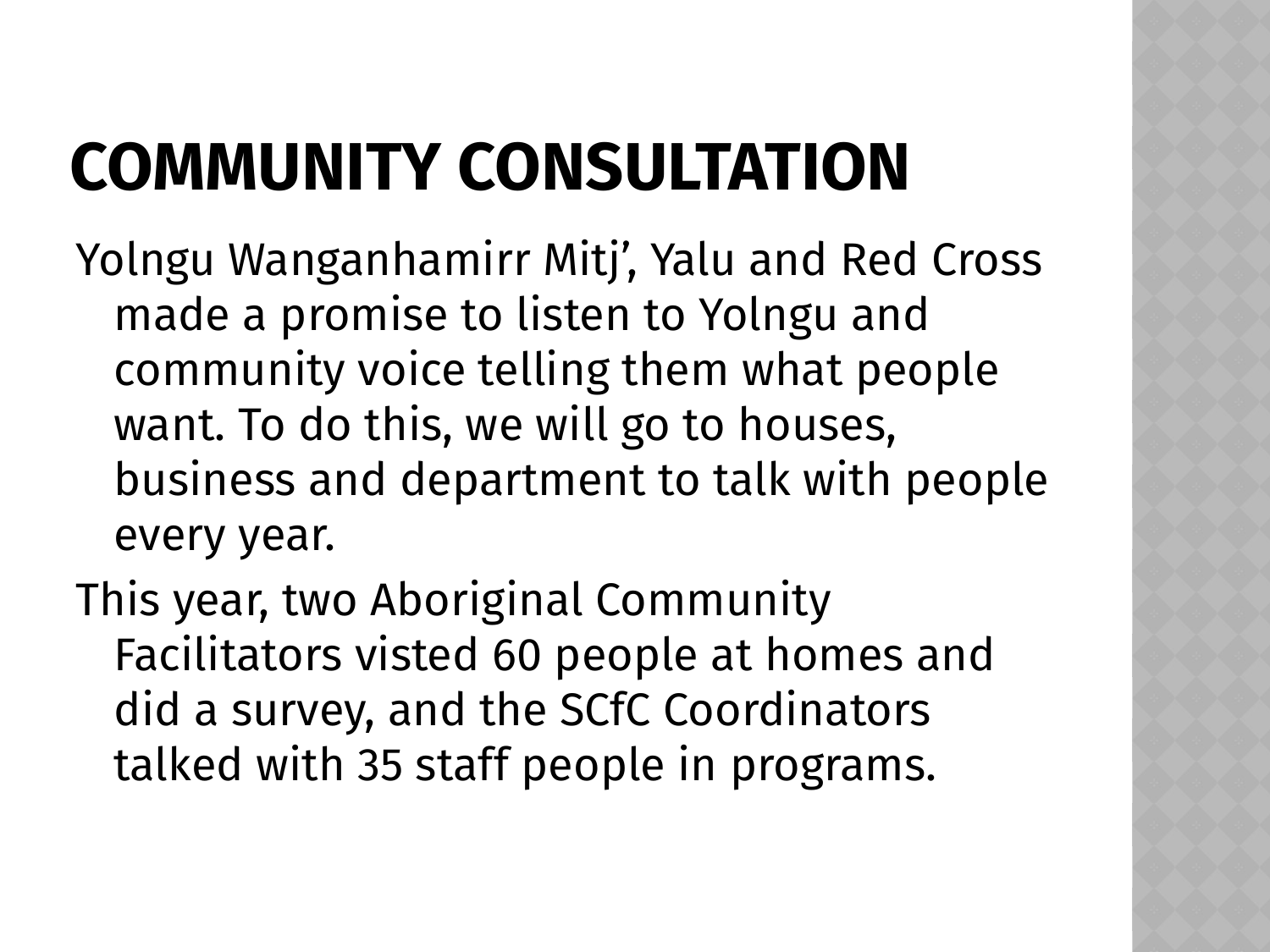

# Community consultation
Yolngu Wanganhamirr Mitj’, Yalu and Red Cross made a promise to listen to Yolngu and community voice telling them what people want. To do this, we will go to houses, business and department to talk with people every year.
This year, two Aboriginal Community Facilitators visted 60 people at homes and did a survey, and the SCfC Coordinators talked with 35 staff people in programs.